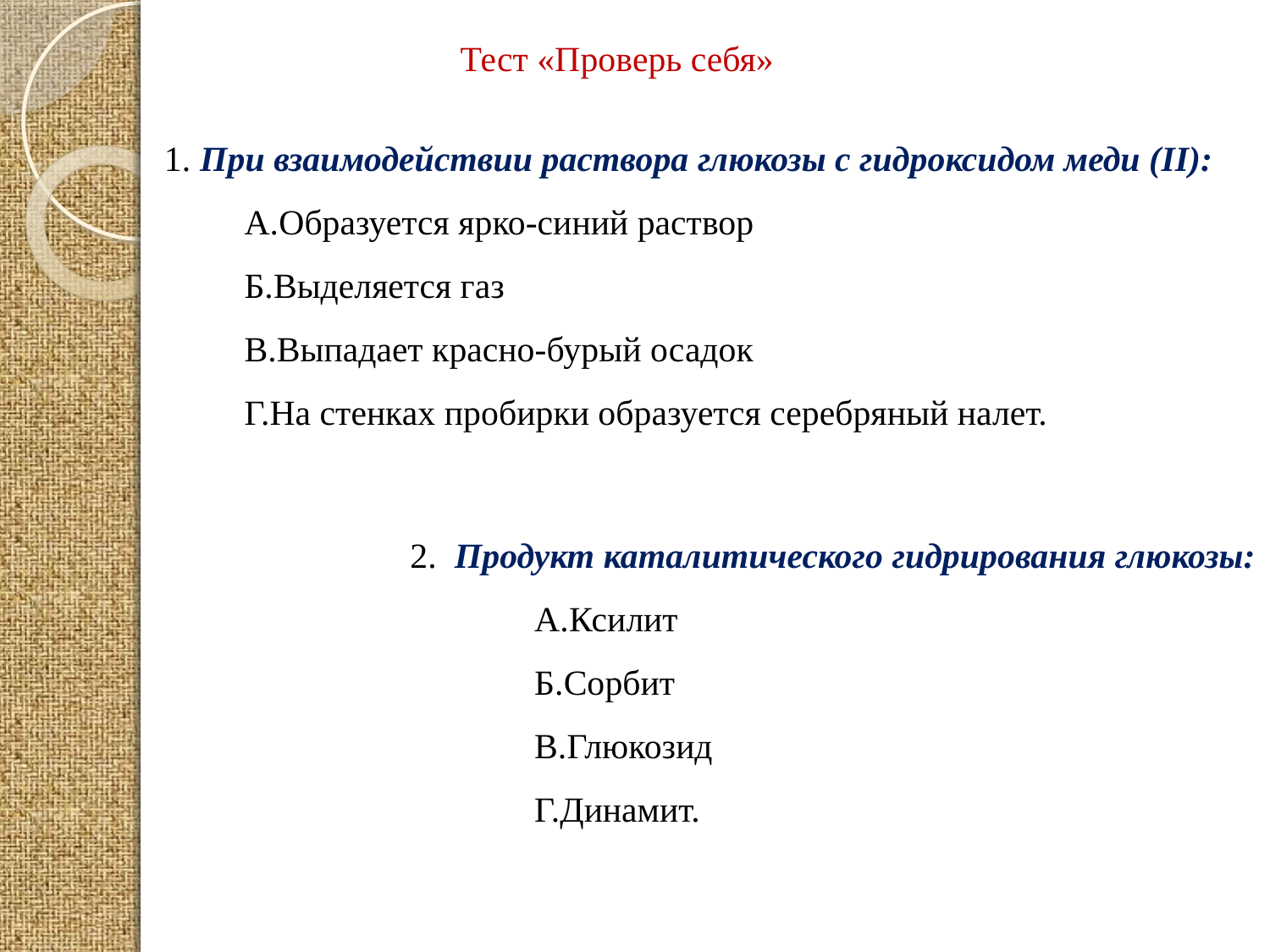

Тест «Проверь себя»

1. При взаимодействии раствора глюкозы с гидроксидом меди (II):
         А.Образуется ярко-синий раствор
         Б.Выделяется газ
         В.Выпадает красно-бурый осадок
         Г.На стенках пробирки образуется серебряный налет.

2.  Продукт каталитического гидрирования глюкозы:
              А.Ксилит
              Б.Сорбит
              В.Глюкозид
              Г.Динамит.